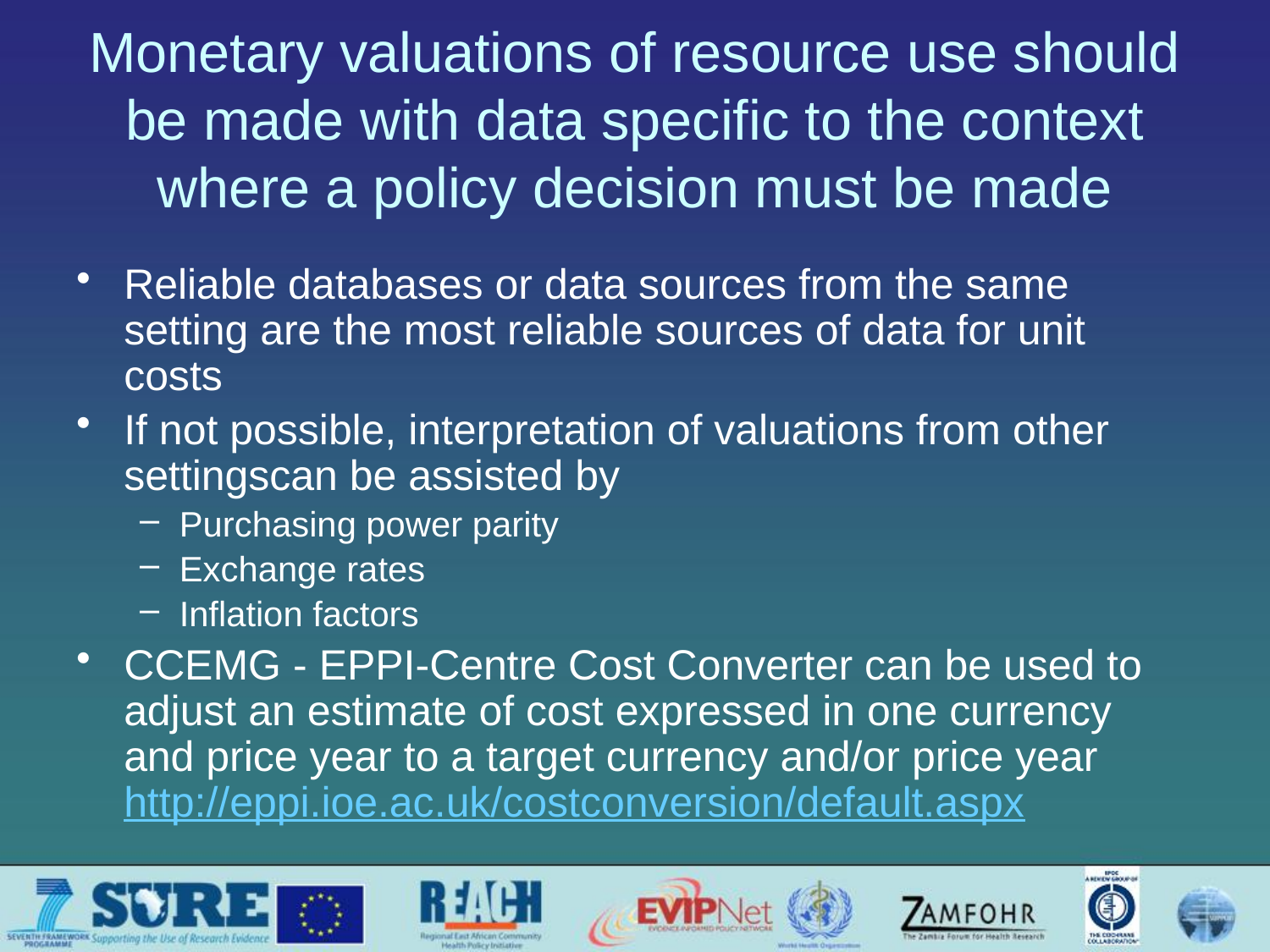

# Monetary valuations of resource use should be made with data specific to the context where a policy decision must be made
Reliable databases or data sources from the same setting are the most reliable sources of data for unit costs
If not possible, interpretation of valuations from other settingscan be assisted by
Purchasing power parity
Exchange rates
Inflation factors
CCEMG - EPPI-Centre Cost Converter can be used to adjust an estimate of cost expressed in one currency and price year to a target currency and/or price year http://eppi.ioe.ac.uk/costconversion/default.aspx